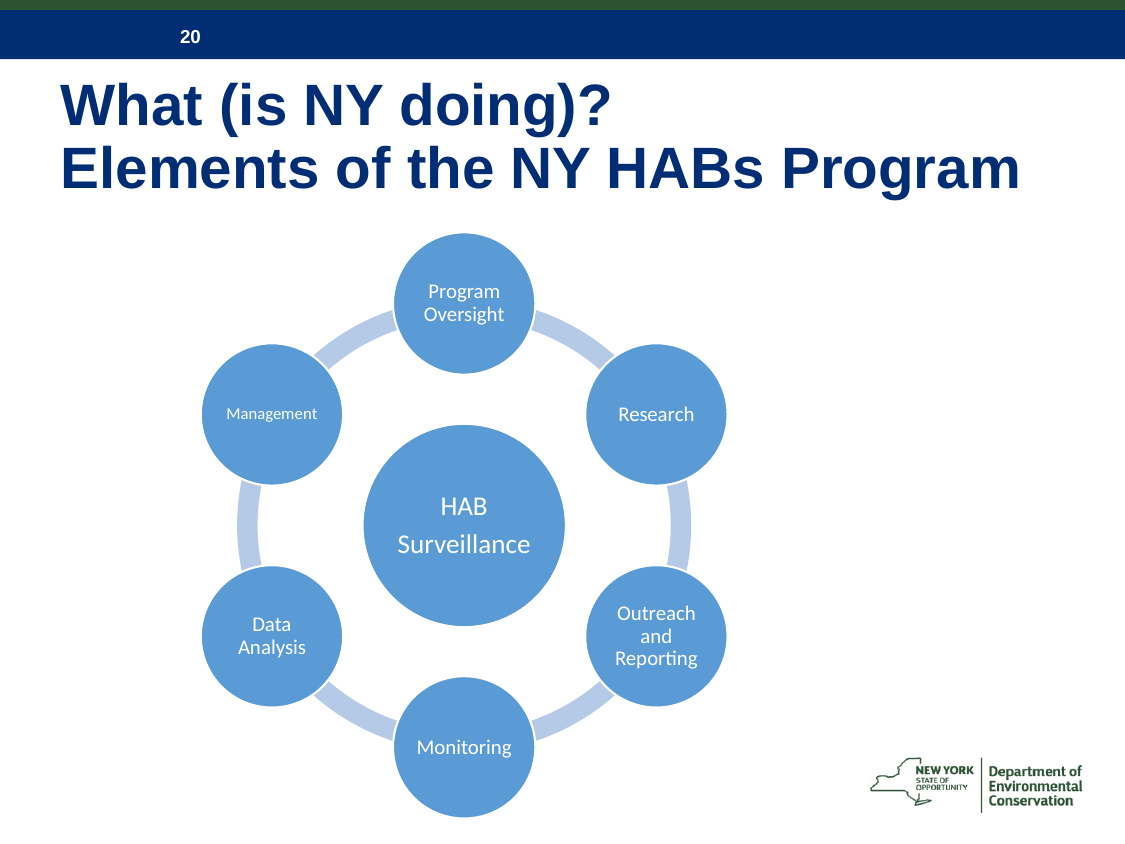

What (is NY doing)?
Elements of the NY HABs Program
HAB
Surveillance
Program Oversight
Research
Outreach and Reporting
Monitoring
Data Analysis
Management